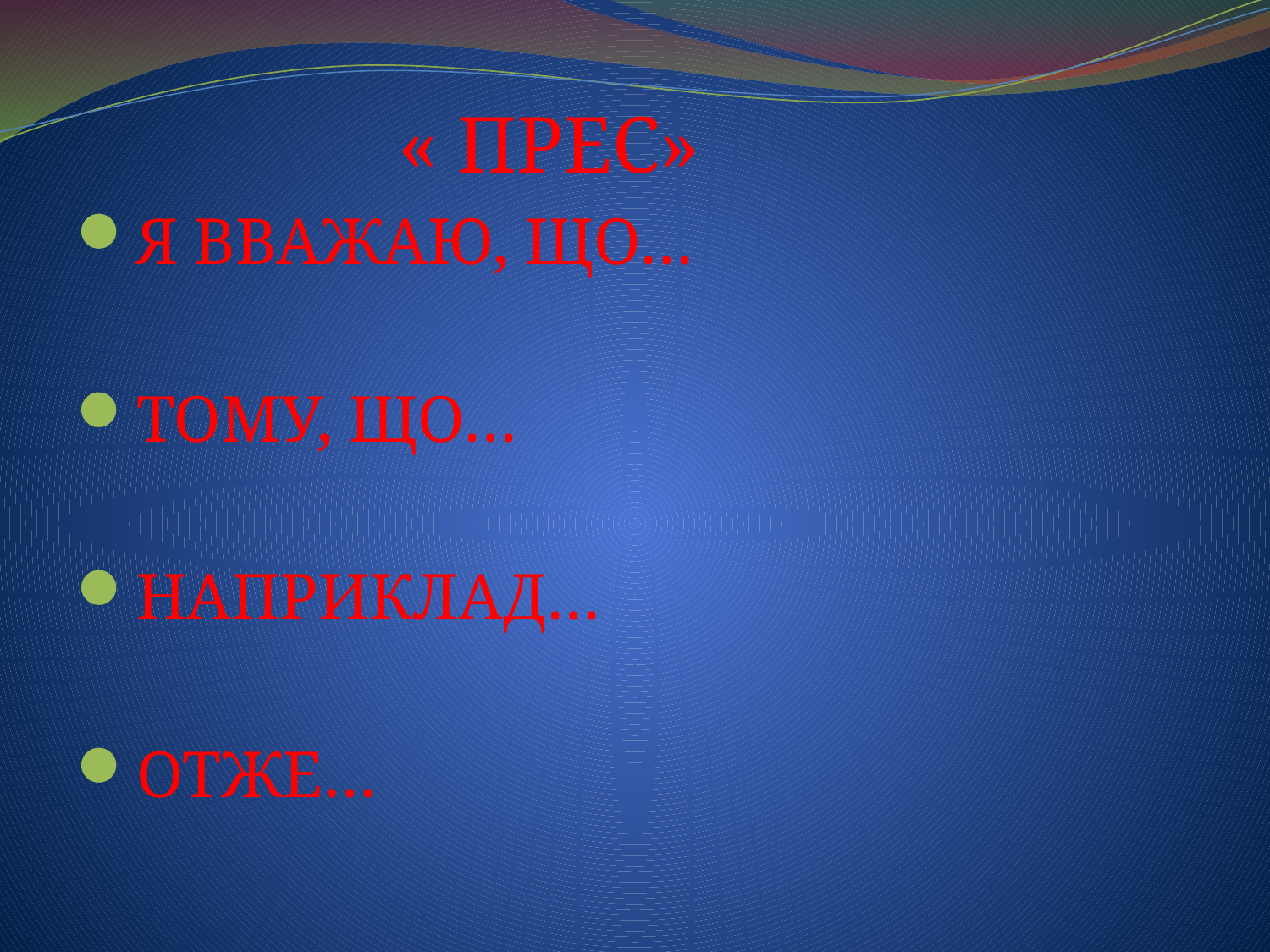

« ПРЕС»
Я ВВАЖАЮ, ЩО…

ТОМУ, ЩО…

НАПРИКЛАД…

ОТЖЕ…